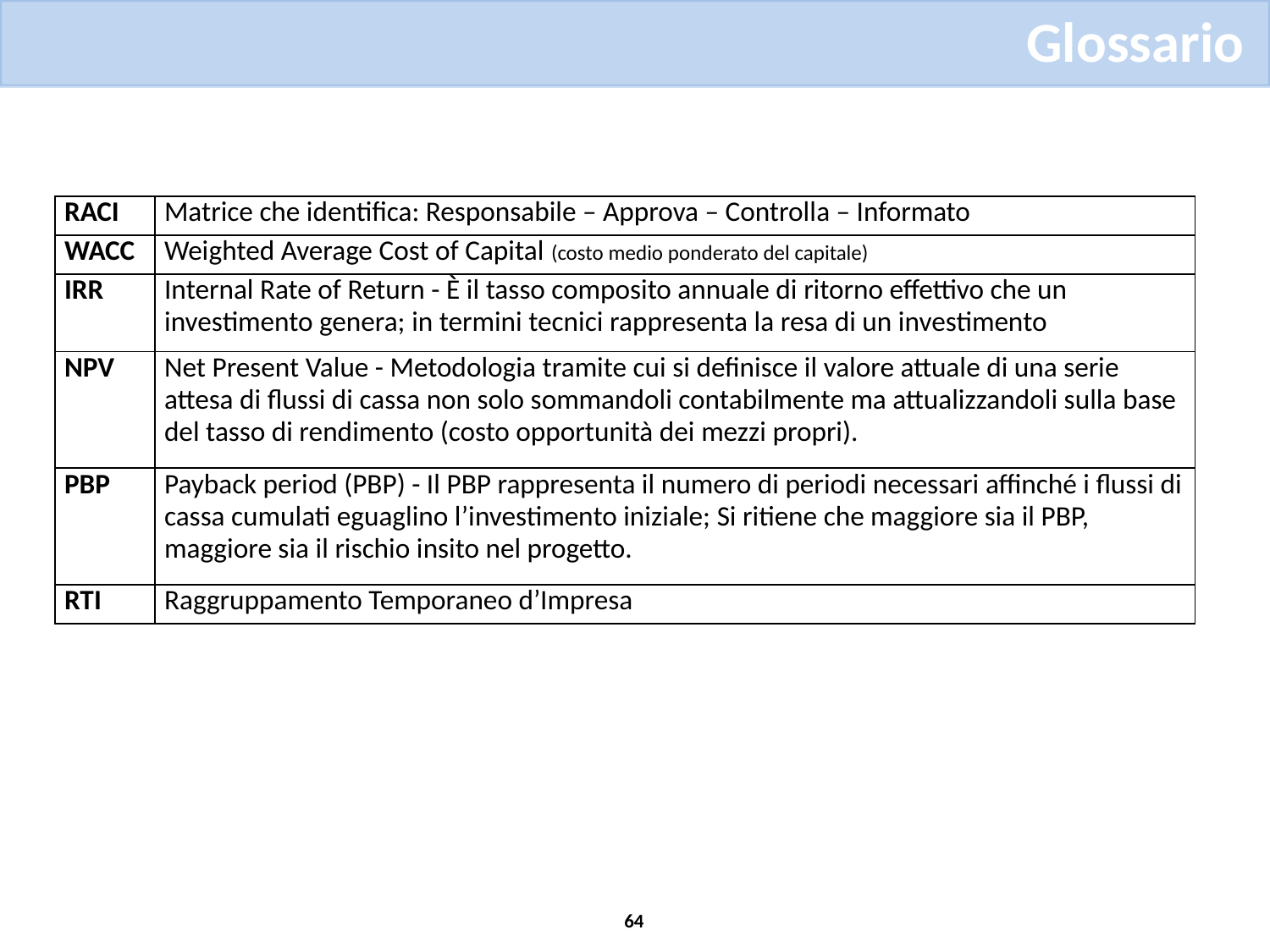

Glossario
| RACI | Matrice che identifica: Responsabile – Approva – Controlla – Informato |
| --- | --- |
| WACC | Weighted Average Cost of Capital (costo medio ponderato del capitale) |
| IRR | Internal Rate of Return - È il tasso composito annuale di ritorno effettivo che un investimento genera; in termini tecnici rappresenta la resa di un investimento |
| NPV | Net Present Value - Metodologia tramite cui si definisce il valore attuale di una serie attesa di flussi di cassa non solo sommandoli contabilmente ma attualizzandoli sulla base del tasso di rendimento (costo opportunità dei mezzi propri). |
| PBP | Payback period (PBP) - Il PBP rappresenta il numero di periodi necessari affinché i flussi di cassa cumulati eguaglino l’investimento iniziale; Si ritiene che maggiore sia il PBP, maggiore sia il rischio insito nel progetto. |
| RTI | Raggruppamento Temporaneo d’Impresa |
64